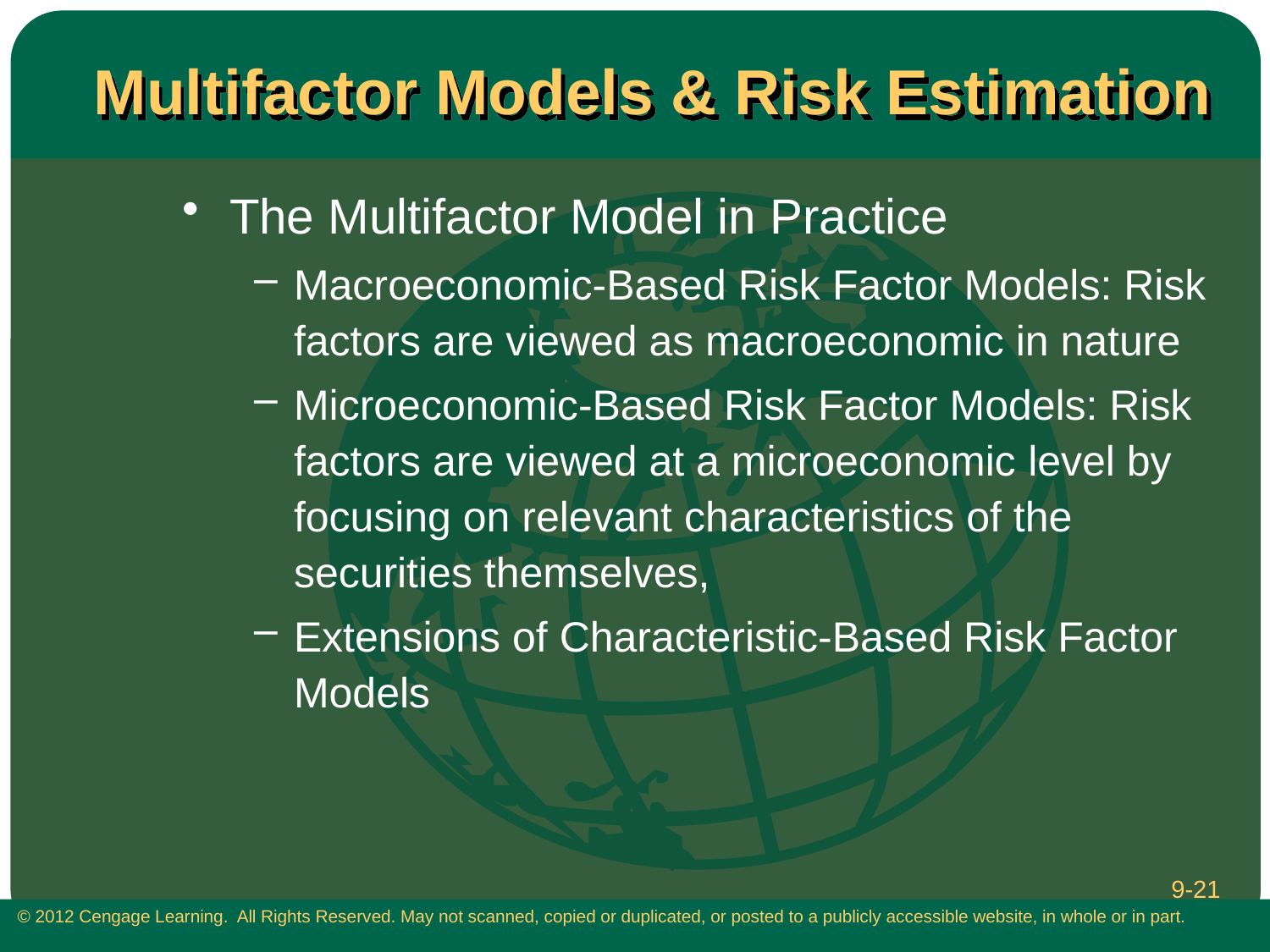

# Multifactor Models & Risk Estimation
The Multifactor Model in Practice
Macroeconomic-Based Risk Factor Models: Risk factors are viewed as macroeconomic in nature
Microeconomic-Based Risk Factor Models: Risk factors are viewed at a microeconomic level by focusing on relevant characteristics of the securities themselves,
Extensions of Characteristic-Based Risk Factor Models
9-21
 © 2012 Cengage Learning.  All Rights Reserved. May not scanned, copied or duplicated, or posted to a publicly accessible website, in whole or in part.